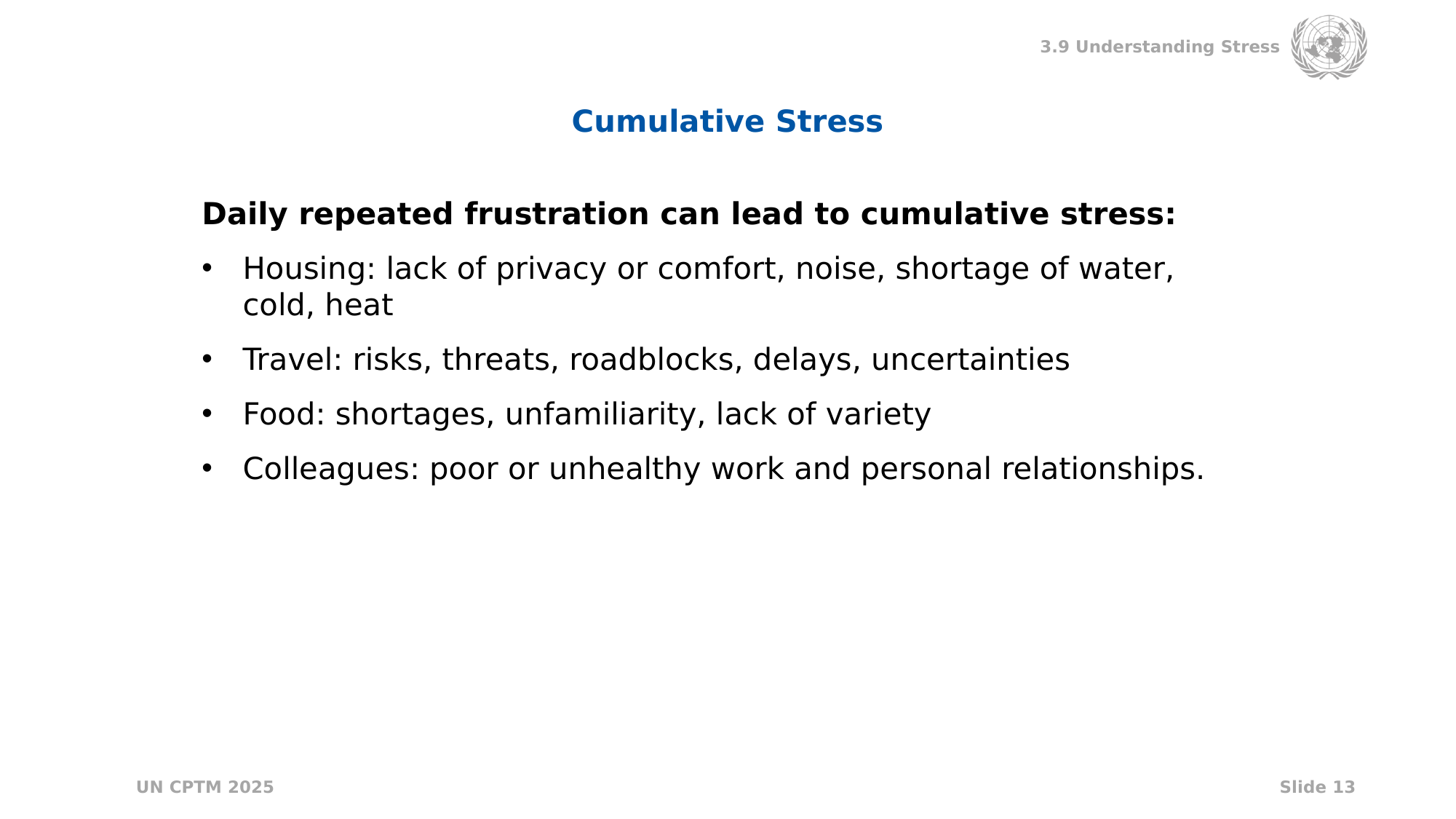

Cumulative Stress
Daily repeated frustration can lead to cumulative stress:
Housing: lack of privacy or comfort, noise, shortage of water, cold, heat
Travel: risks, threats, roadblocks, delays, uncertainties
Food: shortages, unfamiliarity, lack of variety
Colleagues: poor or unhealthy work and personal relationships.